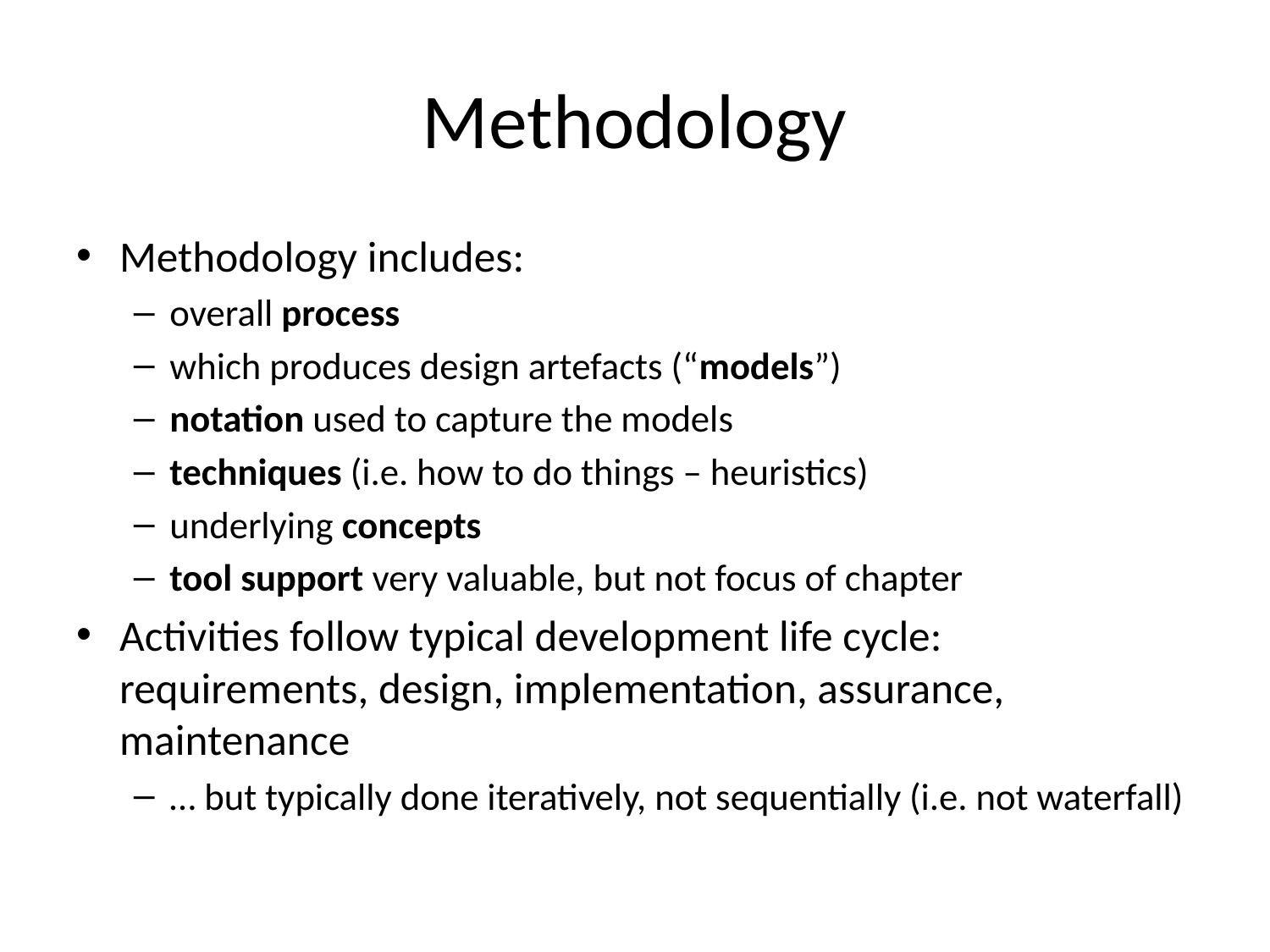

# Methodology
Methodology includes:
overall process
which produces design artefacts (“models”)
notation used to capture the models
techniques (i.e. how to do things – heuristics)
underlying concepts
tool support very valuable, but not focus of chapter
Activities follow typical development life cycle: requirements, design, implementation, assurance, maintenance
… but typically done iteratively, not sequentially (i.e. not waterfall)